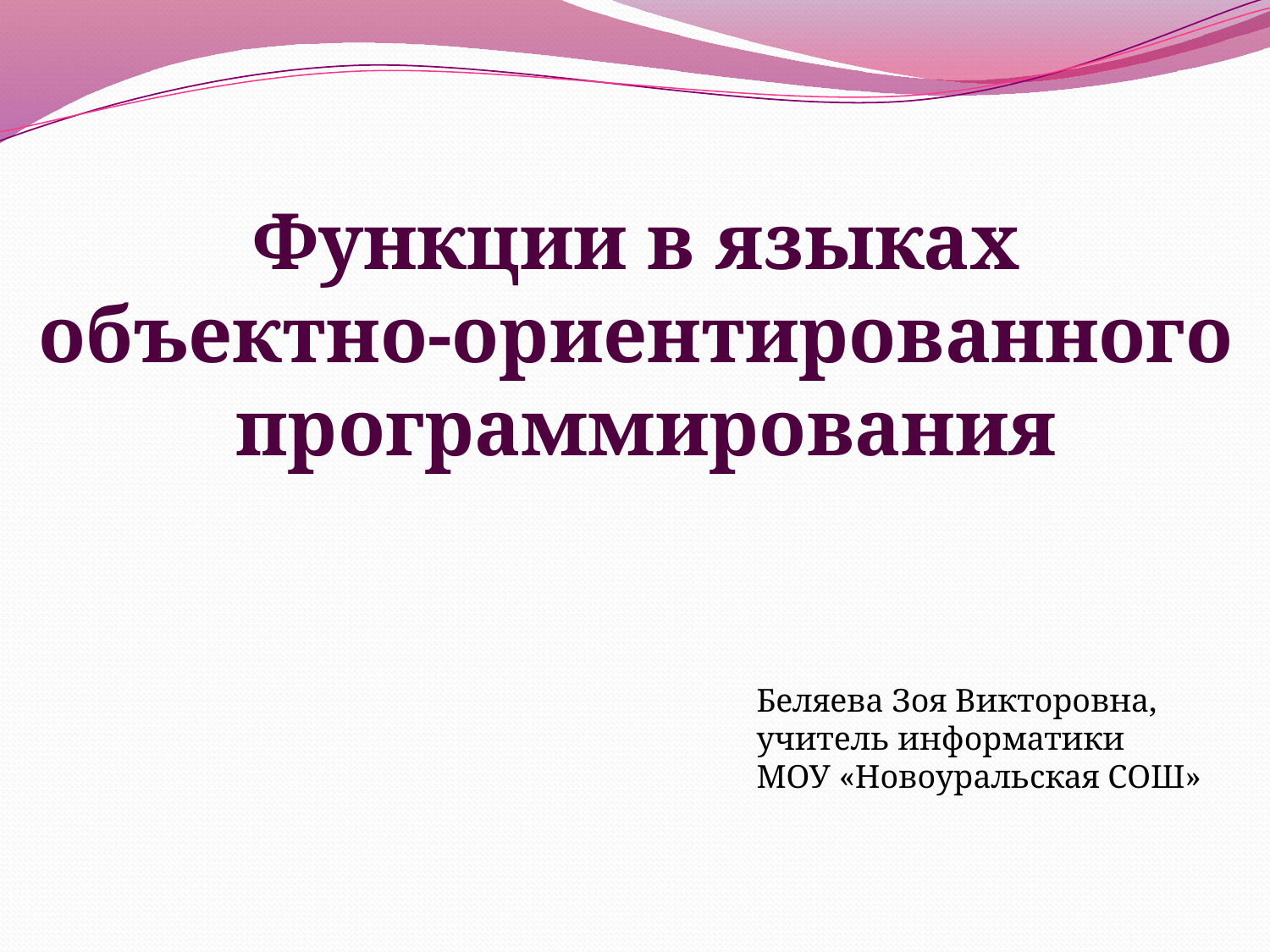

Функции в языках
объектно-ориентированного
программирования
Беляева Зоя Викторовна, учитель информатики
МОУ «Новоуральская СОШ»